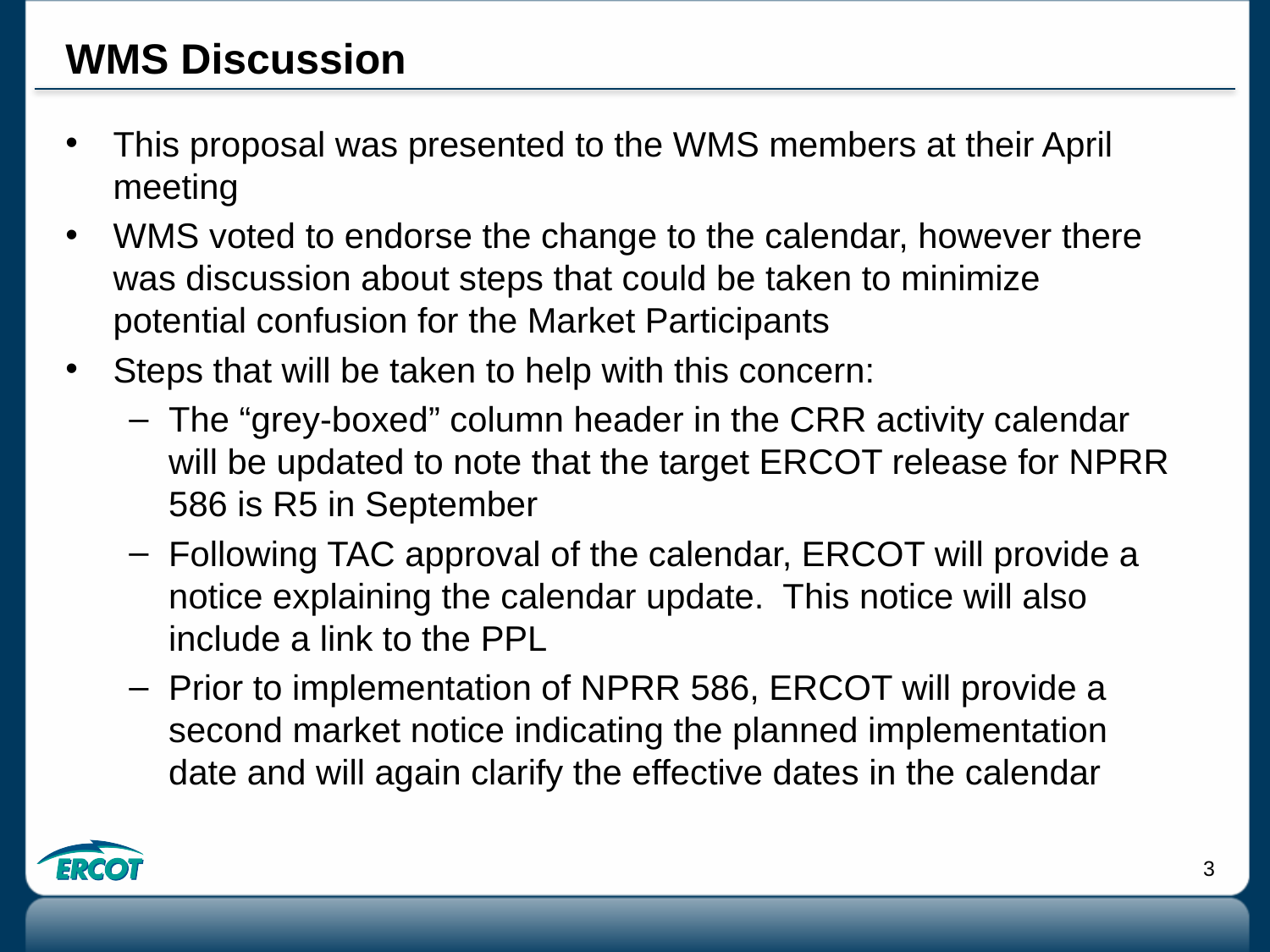

# WMS Discussion
This proposal was presented to the WMS members at their April meeting
WMS voted to endorse the change to the calendar, however there was discussion about steps that could be taken to minimize potential confusion for the Market Participants
Steps that will be taken to help with this concern:
The “grey-boxed” column header in the CRR activity calendar will be updated to note that the target ERCOT release for NPRR 586 is R5 in September
Following TAC approval of the calendar, ERCOT will provide a notice explaining the calendar update.  This notice will also include a link to the PPL
Prior to implementation of NPRR 586, ERCOT will provide a second market notice indicating the planned implementation date and will again clarify the effective dates in the calendar